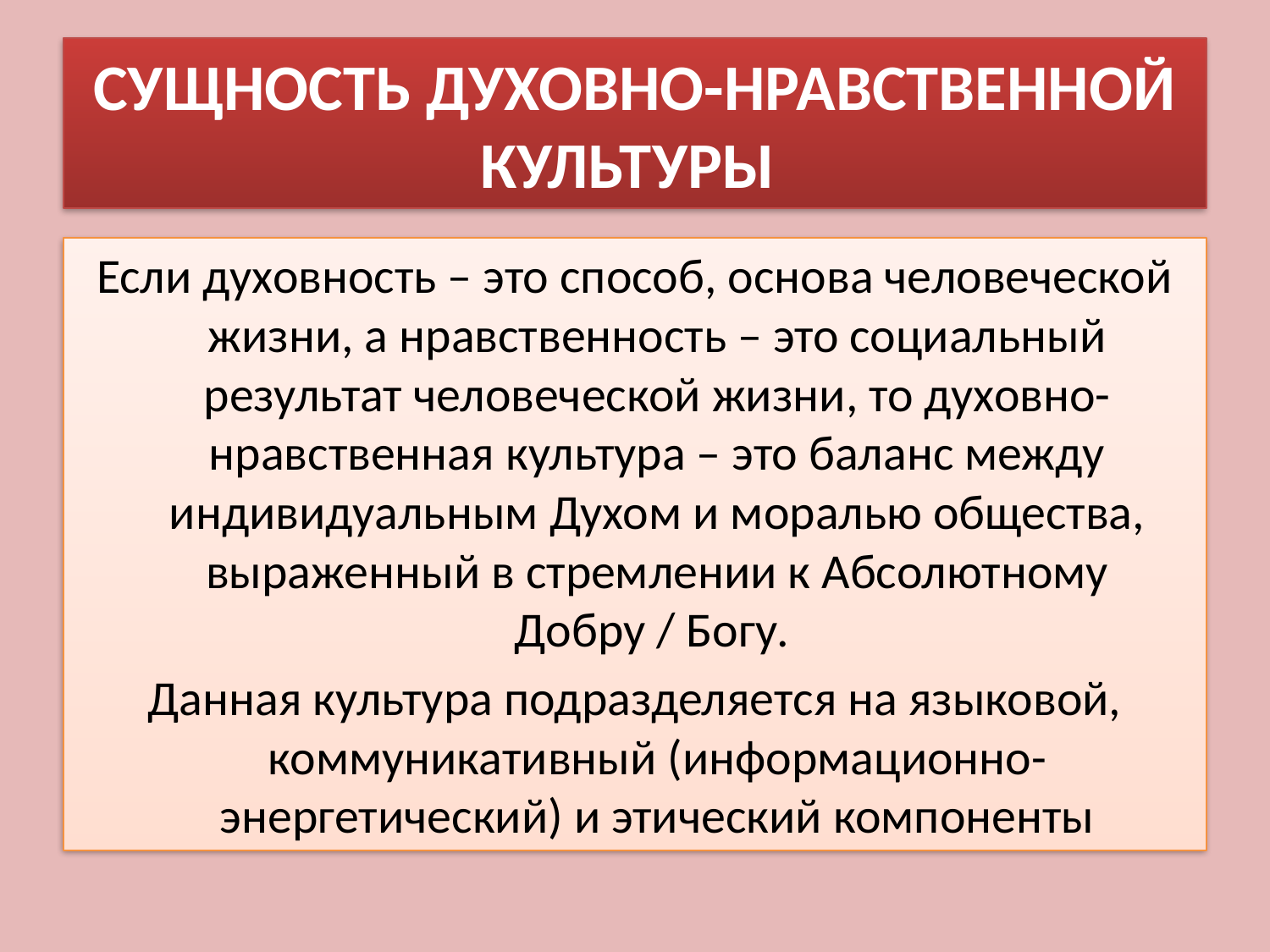

# СУЩНОСТЬ ДУХОВНО-НРАВСТВЕННОЙ КУЛЬТУРЫ
Если духовность – это способ, основа человеческой жизни, а нравственность – это социальный результат человеческой жизни, то духовно-нравственная культура – это баланс между индивидуальным Духом и моралью общества, выраженный в стремлении к Абсолютному Добру / Богу.
Данная культура подразделяется на языковой, коммуникативный (информационно-энергетический) и этический компоненты